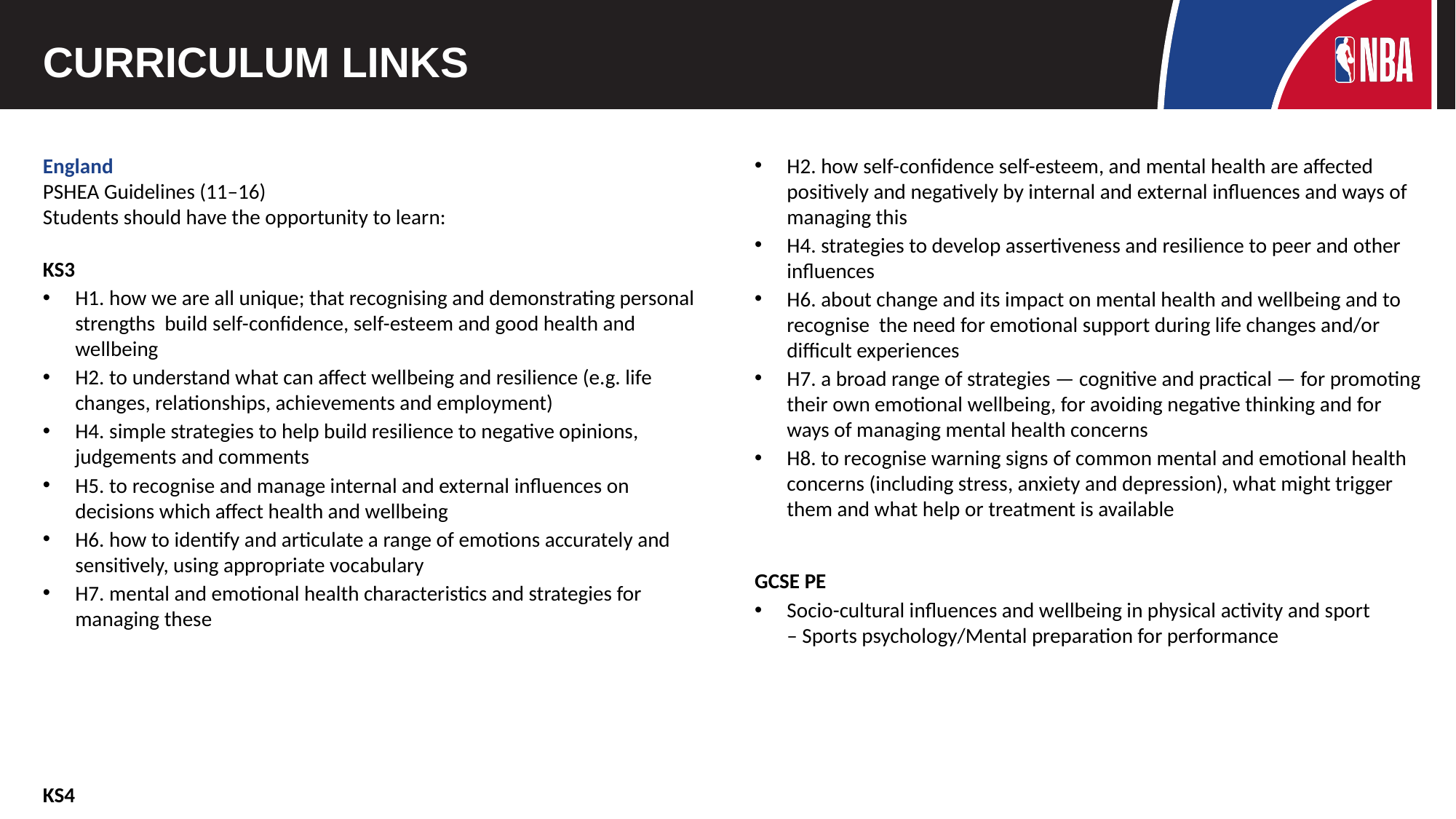

# CURRICULUM LINKS
England
PSHEA Guidelines (11–16)
Students should have the opportunity to learn:

KS3
H1. how we are all unique; that recognising and demonstrating personal strengths  build self-confidence, self-esteem and good health and wellbeing
H2. to understand what can affect wellbeing and resilience (e.g. life changes, relationships, achievements and employment)
H4. simple strategies to help build resilience to negative opinions, judgements and comments
H5. to recognise and manage internal and external influences on decisions which affect health and wellbeing
H6. how to identify and articulate a range of emotions accurately and sensitively, using appropriate vocabulary
H7. mental and emotional health characteristics and strategies for managing these

KS4
H2. how self-confidence self-esteem, and mental health are affected positively and negatively by internal and external influences and ways of managing this
H4. strategies to develop assertiveness and resilience to peer and other influences
H6. about change and its impact on mental health and wellbeing and to recognise  the need for emotional support during life changes and/or difficult experiences
H7. a broad range of strategies — cognitive and practical — for promoting their own emotional wellbeing, for avoiding negative thinking and for ways of managing mental health concerns
H8. to recognise warning signs of common mental and emotional health concerns (including stress, anxiety and depression), what might trigger them and what help or treatment is available

GCSE PE
Socio-cultural influences and wellbeing in physical activity and sport – Sports psychology/Mental preparation for performance